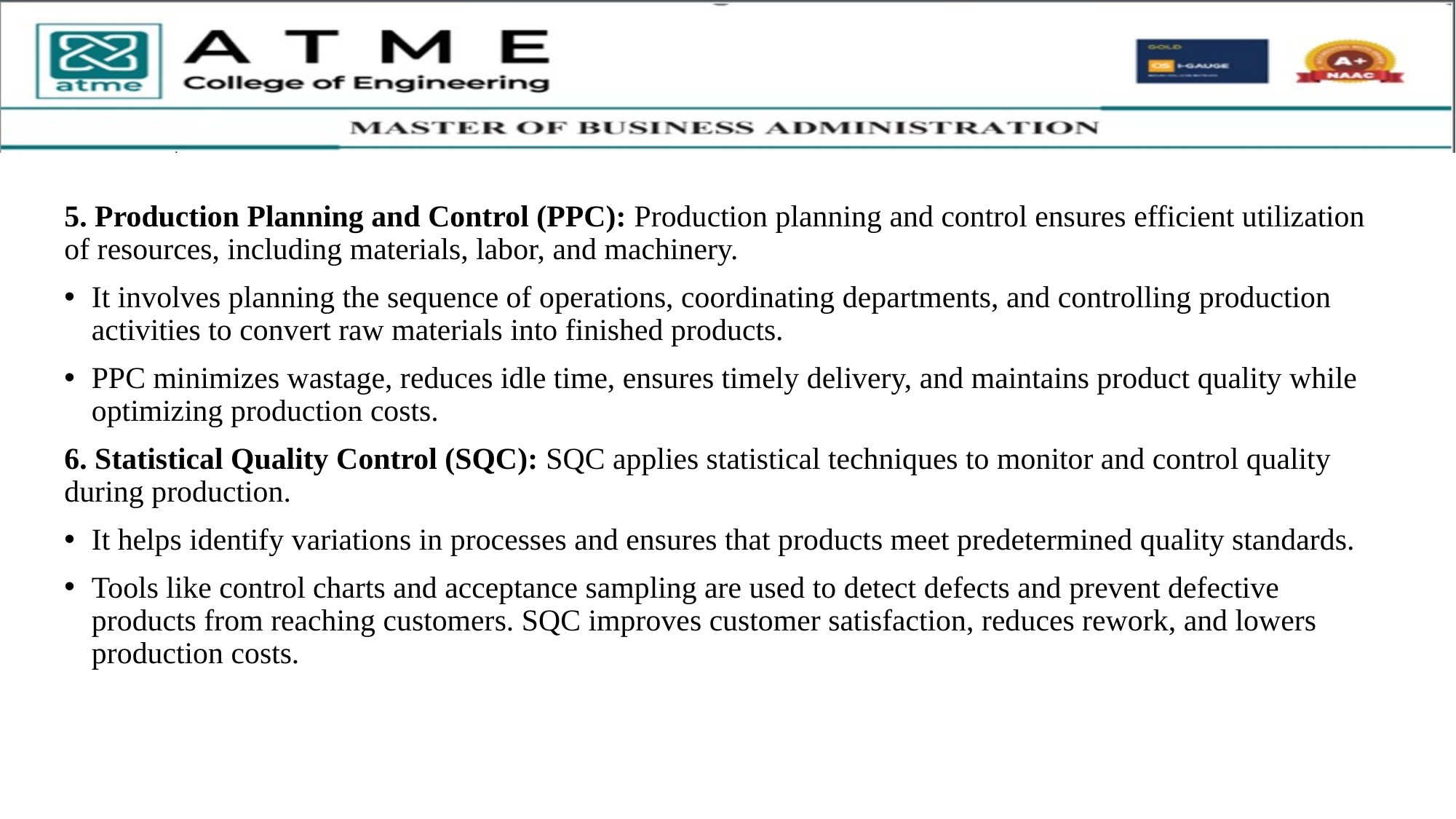

5. Production Planning and Control (PPC): Production planning and control ensures efficient utilization of resources, including materials, labor, and machinery.
It involves planning the sequence of operations, coordinating departments, and controlling production activities to convert raw materials into finished products.
PPC minimizes wastage, reduces idle time, ensures timely delivery, and maintains product quality while optimizing production costs.
6. Statistical Quality Control (SQC): SQC applies statistical techniques to monitor and control quality during production.
It helps identify variations in processes and ensures that products meet predetermined quality standards.
Tools like control charts and acceptance sampling are used to detect defects and prevent defective products from reaching customers. SQC improves customer satisfaction, reduces rework, and lowers production costs.